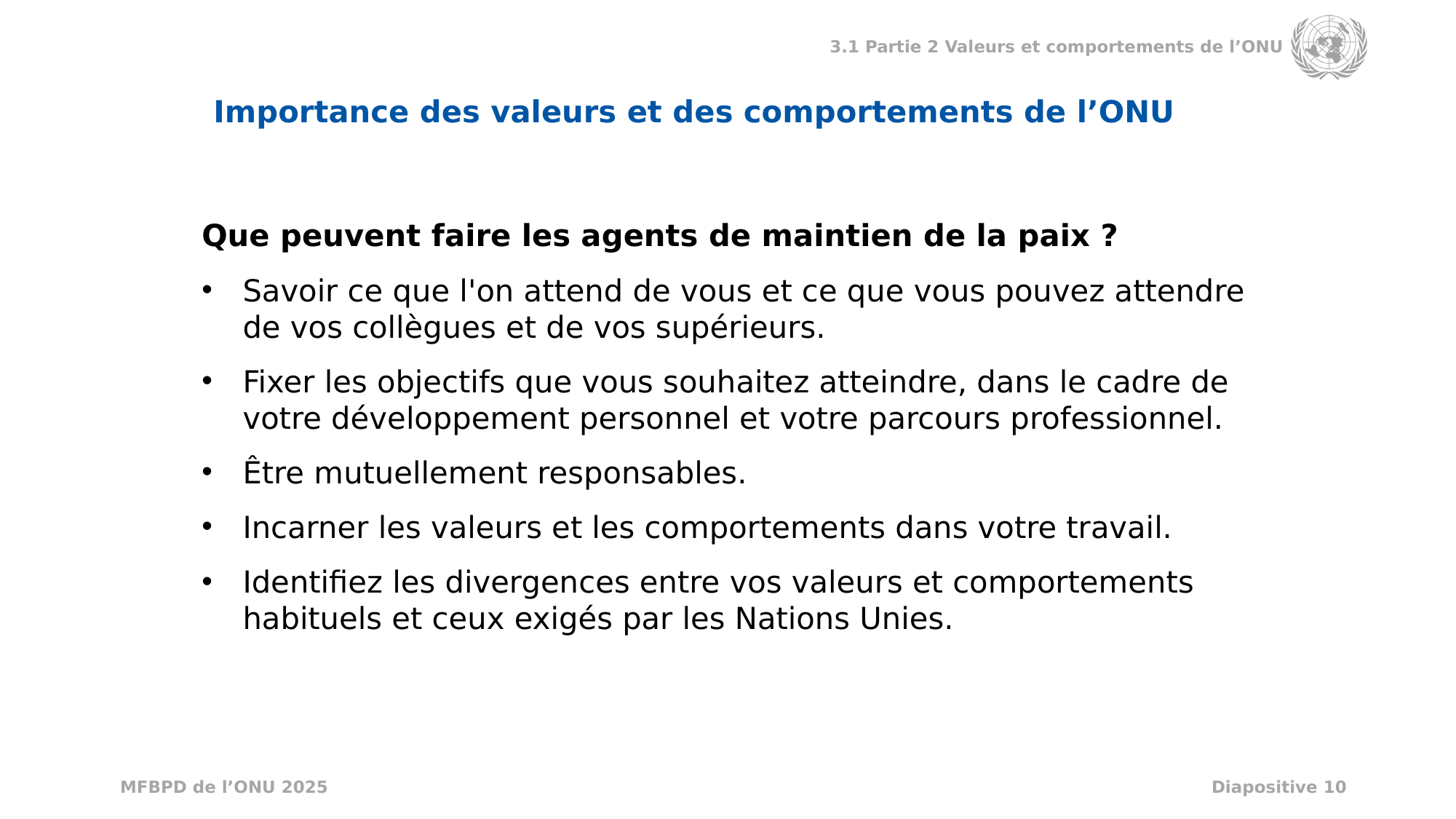

Importance des valeurs et des comportements de l’ONU
Que peuvent faire les agents de maintien de la paix ?
Savoir ce que l'on attend de vous et ce que vous pouvez attendre de vos collègues et de vos supérieurs.
Fixer les objectifs que vous souhaitez atteindre, dans le cadre de votre développement personnel et votre parcours professionnel.
Être mutuellement responsables.
Incarner les valeurs et les comportements dans votre travail.
Identifiez les divergences entre vos valeurs et comportements habituels et ceux exigés par les Nations Unies.